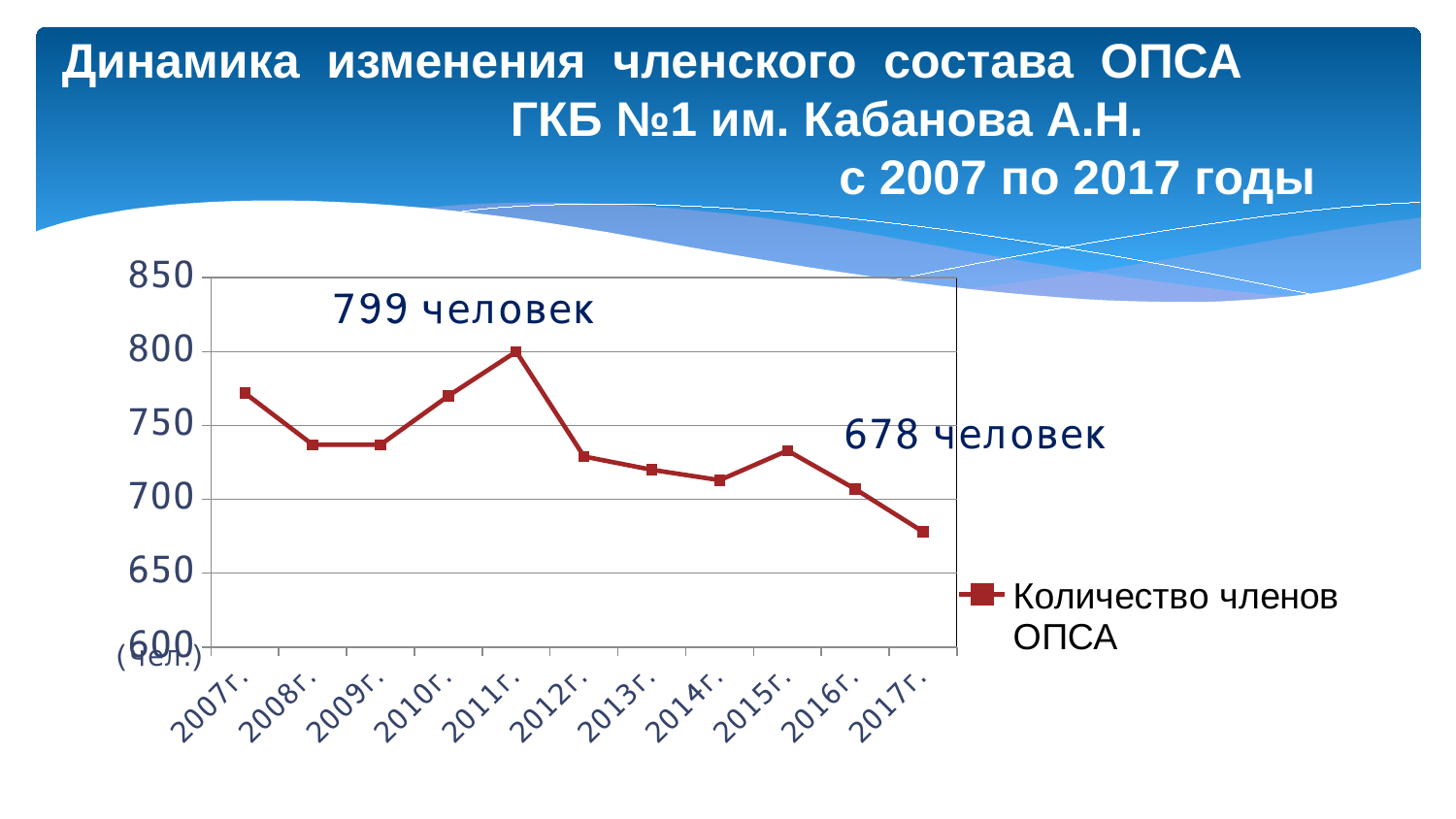

Динамика  изменения  членского  состава  ОПСА                                              ГКБ №1 им. Кабанова А.Н.                                                                        с 2007 по 2017 годы
#

### Chart

| Category | Количество членов ОПСА | Столбец2 | Столбец1 |
|---|---|---|---|
| 2007г. | 772.0 | None | None |
| 2008г. | 737.0 | None | None |
| 2009г. | 737.0 | None | None |
| 2010г. | 770.0 | None | None |
| 2011г. | 800.0 | None | None |
| 2012г. | 729.0 | None | None |
| 2013г. | 720.0 | None | None |
| 2014г. | 713.0 | None | None |
| 2015г. | 733.0 | None | None |
| 2016г. | 707.0 | None | None |
| 2017г. | 678.0 | None | None |